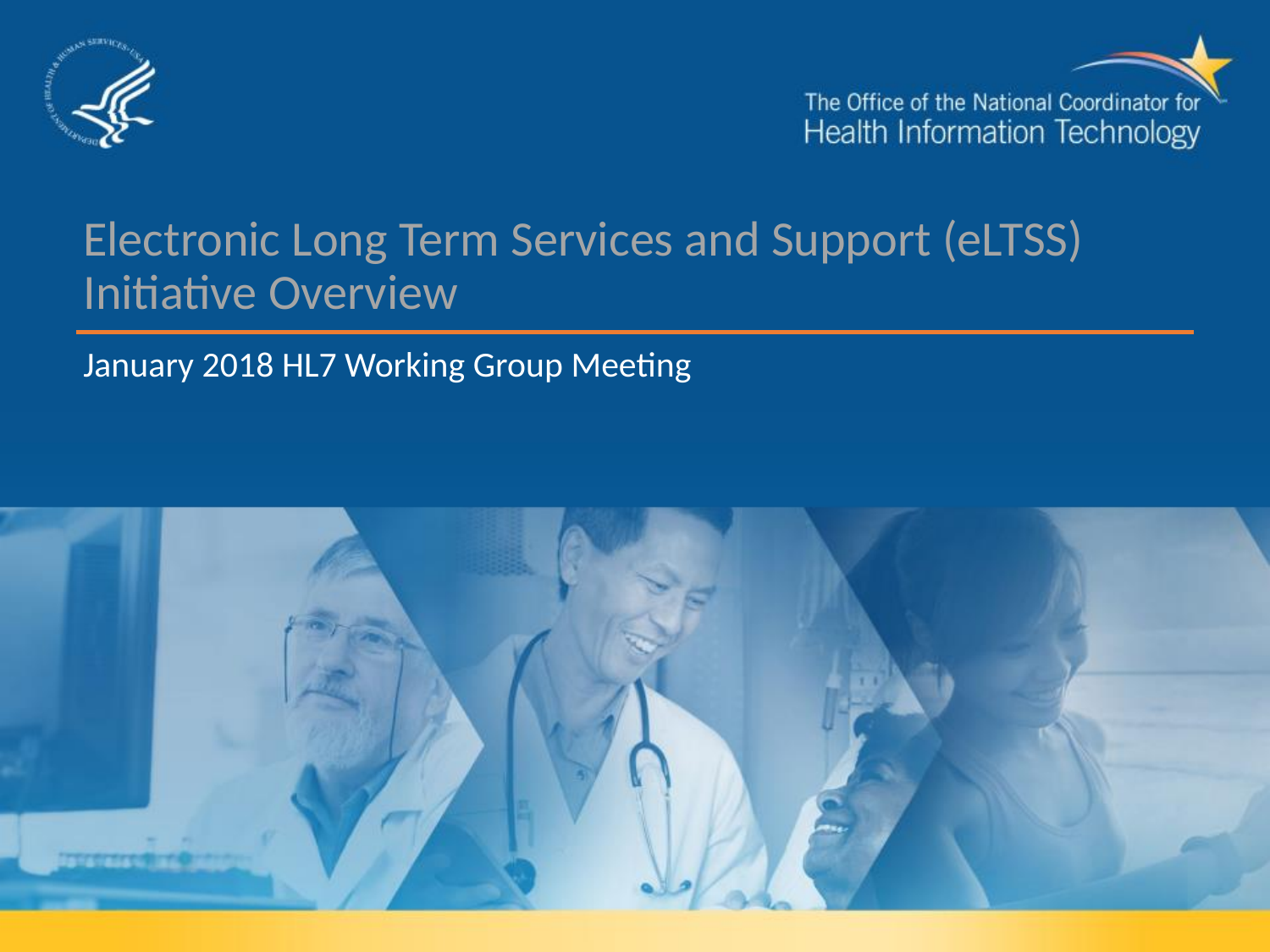

# Electronic Long Term Services and Support (eLTSS) Initiative Overview
January 2018 HL7 Working Group Meeting